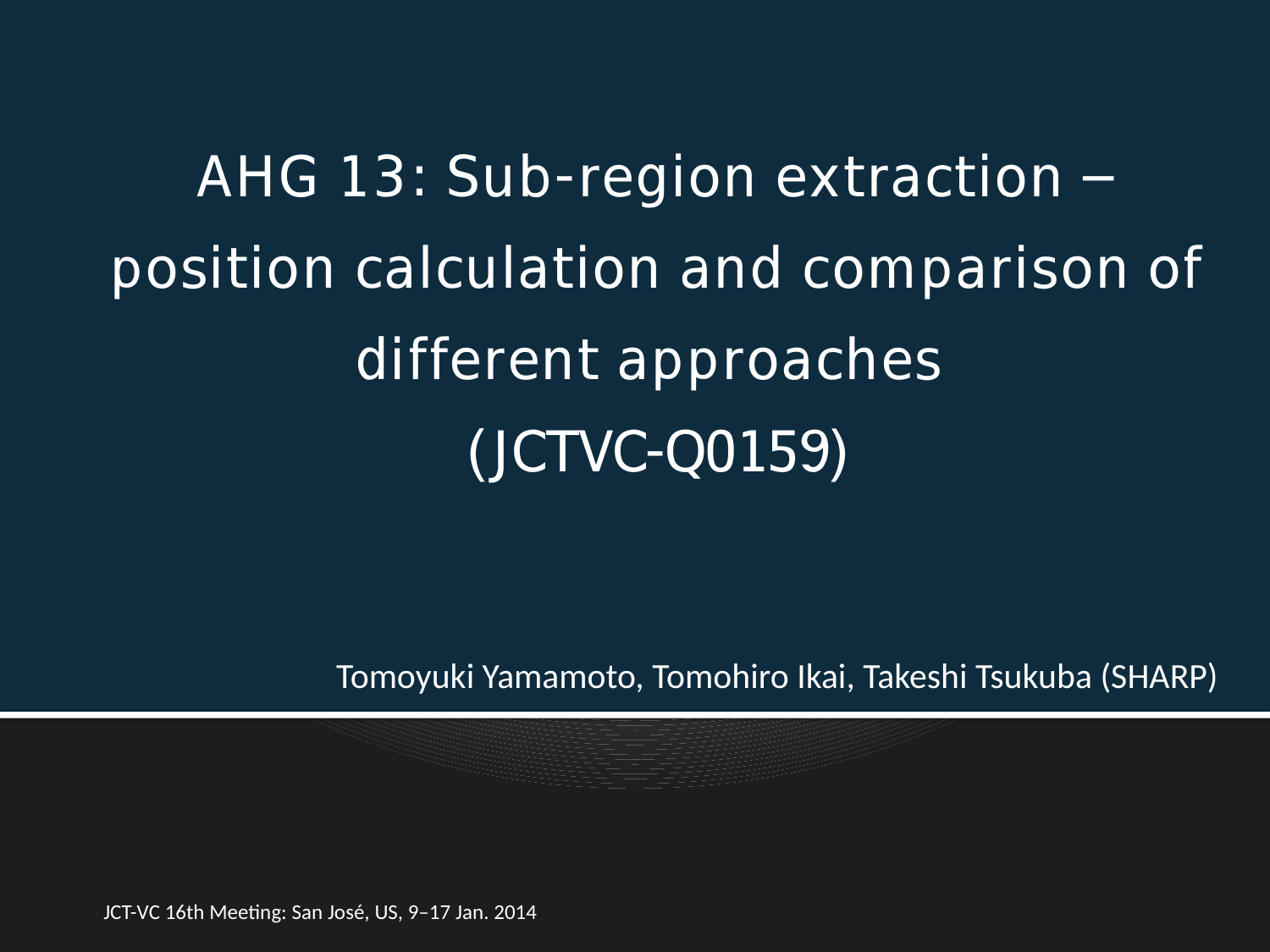

# AHG 13: Sub-region extraction – position calculation and comparison of different approaches (JCTVC-Q0159)

Tomoyuki Yamamoto, Tomohiro Ikai, Takeshi Tsukuba (SHARP)
JCT-VC 16th Meeting: San José, US, 9–17 Jan. 2014